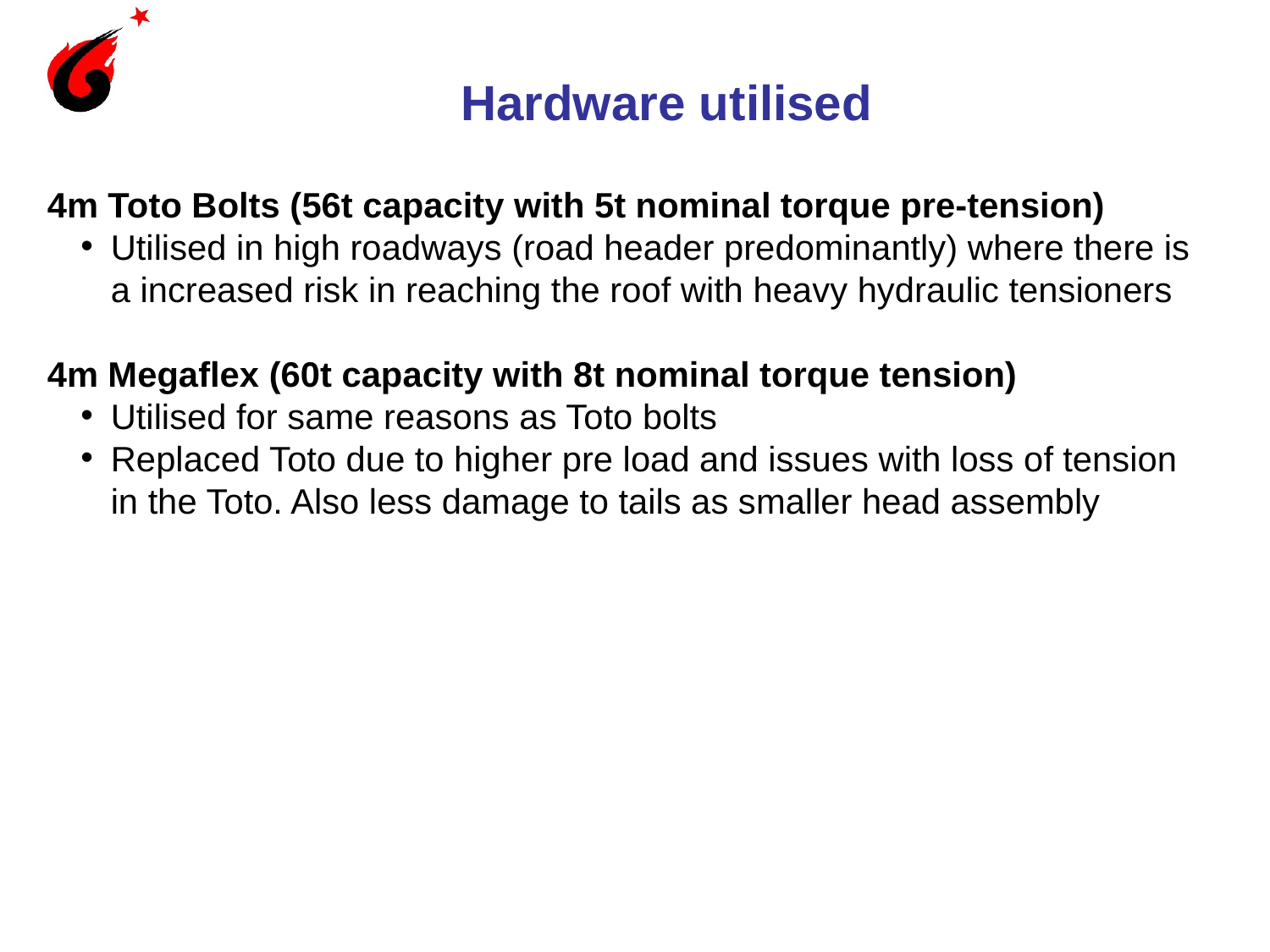

# Hardware utilised
4m Toto Bolts (56t capacity with 5t nominal torque pre-tension)
Utilised in high roadways (road header predominantly) where there is a increased risk in reaching the roof with heavy hydraulic tensioners

4m Megaflex (60t capacity with 8t nominal torque tension)
Utilised for same reasons as Toto bolts
Replaced Toto due to higher pre load and issues with loss of tension in the Toto. Also less damage to tails as smaller head assembly